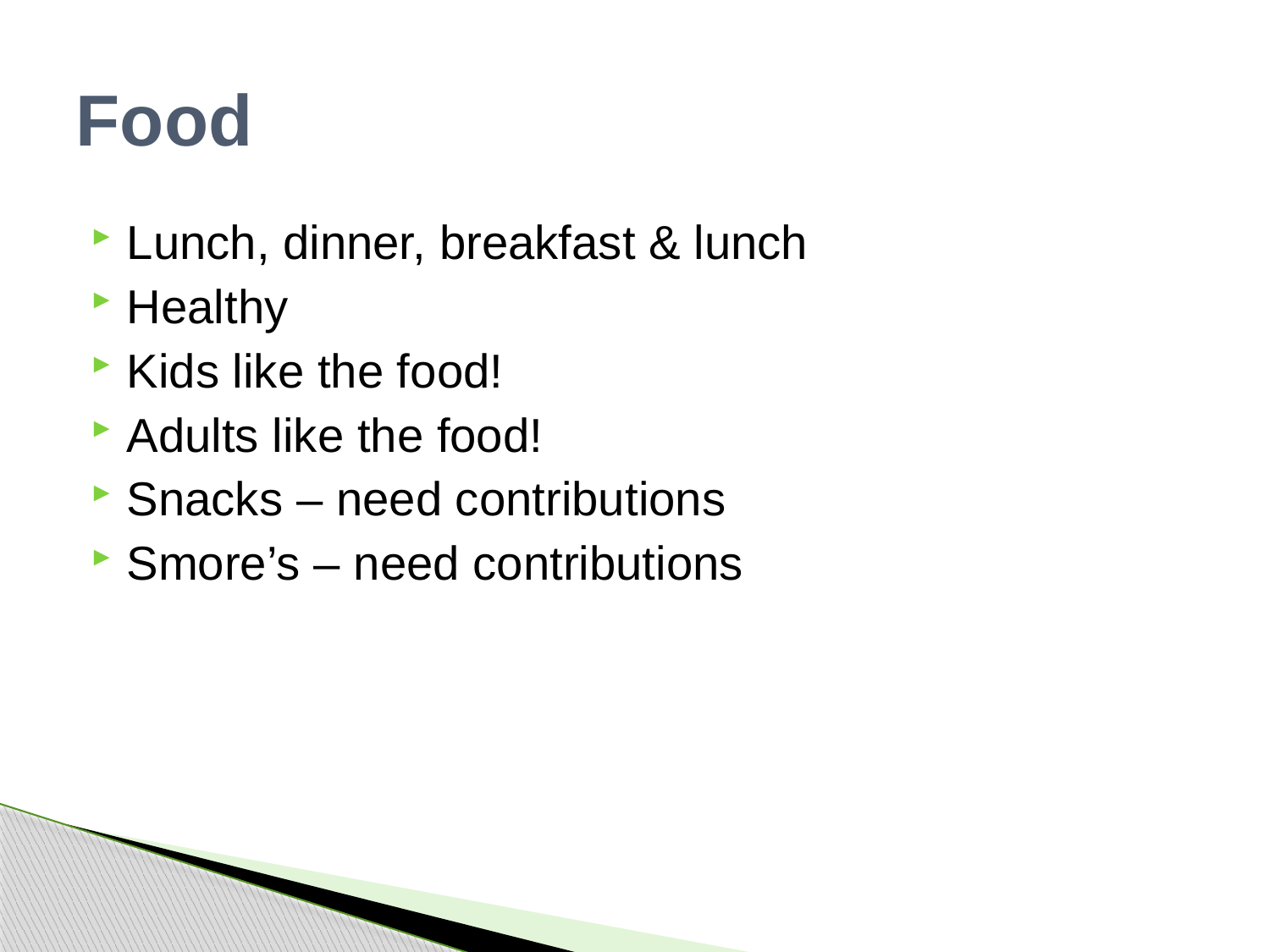

# Food
Lunch, dinner, breakfast & lunch
Healthy
Kids like the food!
Adults like the food!
Snacks – need contributions
Smore’s – need contributions